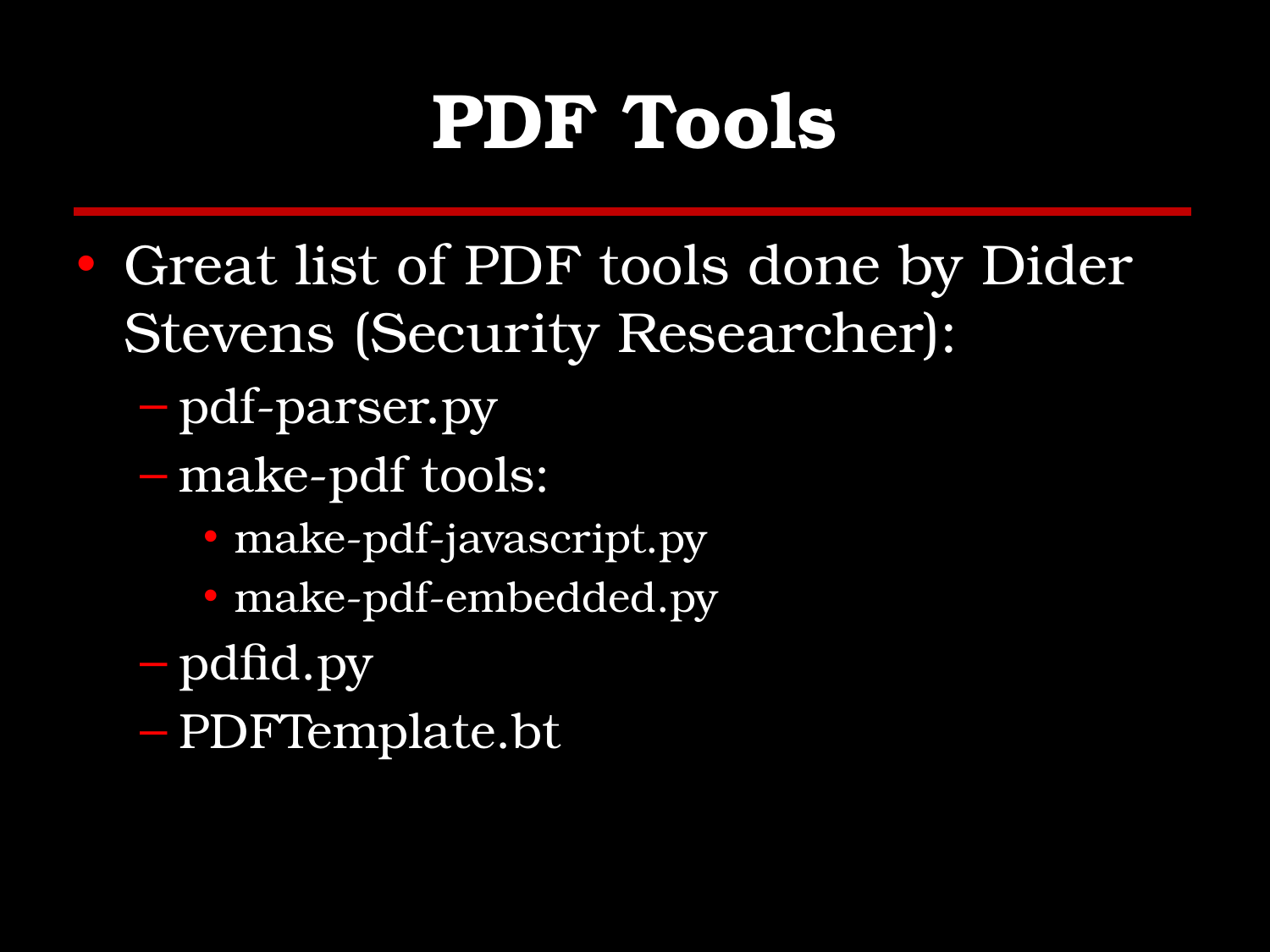

# PDF Tools
Great list of PDF tools done by Dider Stevens (Security Researcher):
pdf-parser.py
make-pdf tools:
make-pdf-javascript.py
make-pdf-embedded.py
pdfid.py
PDFTemplate.bt